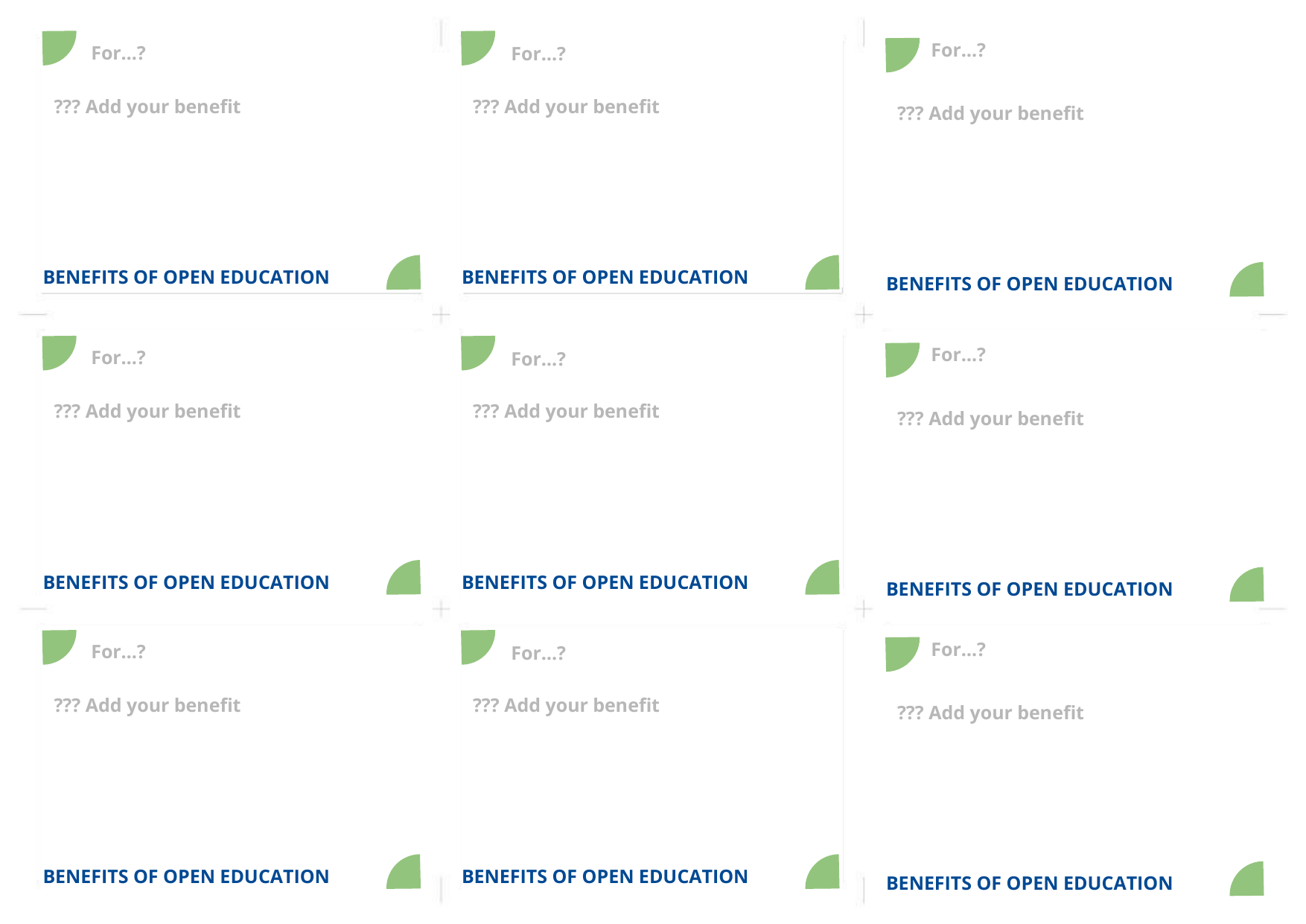

For…?

For…?

For…?

??? Add your benefit
??? Add your benefit
??? Add your benefit
BENEFITS OF OPEN EDUCATION
BENEFITS OF OPEN EDUCATION

BENEFITS OF OPEN EDUCATION

For…?

For…?
For…?

??? Add your benefit
??? Add your benefit
??? Add your benefit
BENEFITS OF OPEN EDUCATION
BENEFITS OF OPEN EDUCATION

BENEFITS OF OPEN EDUCATION

For…?

For…?

For…?

??? Add your benefit
??? Add your benefit
??? Add your benefit
BENEFITS OF OPEN EDUCATION
BENEFITS OF OPEN EDUCATION

BENEFITS OF OPEN EDUCATION